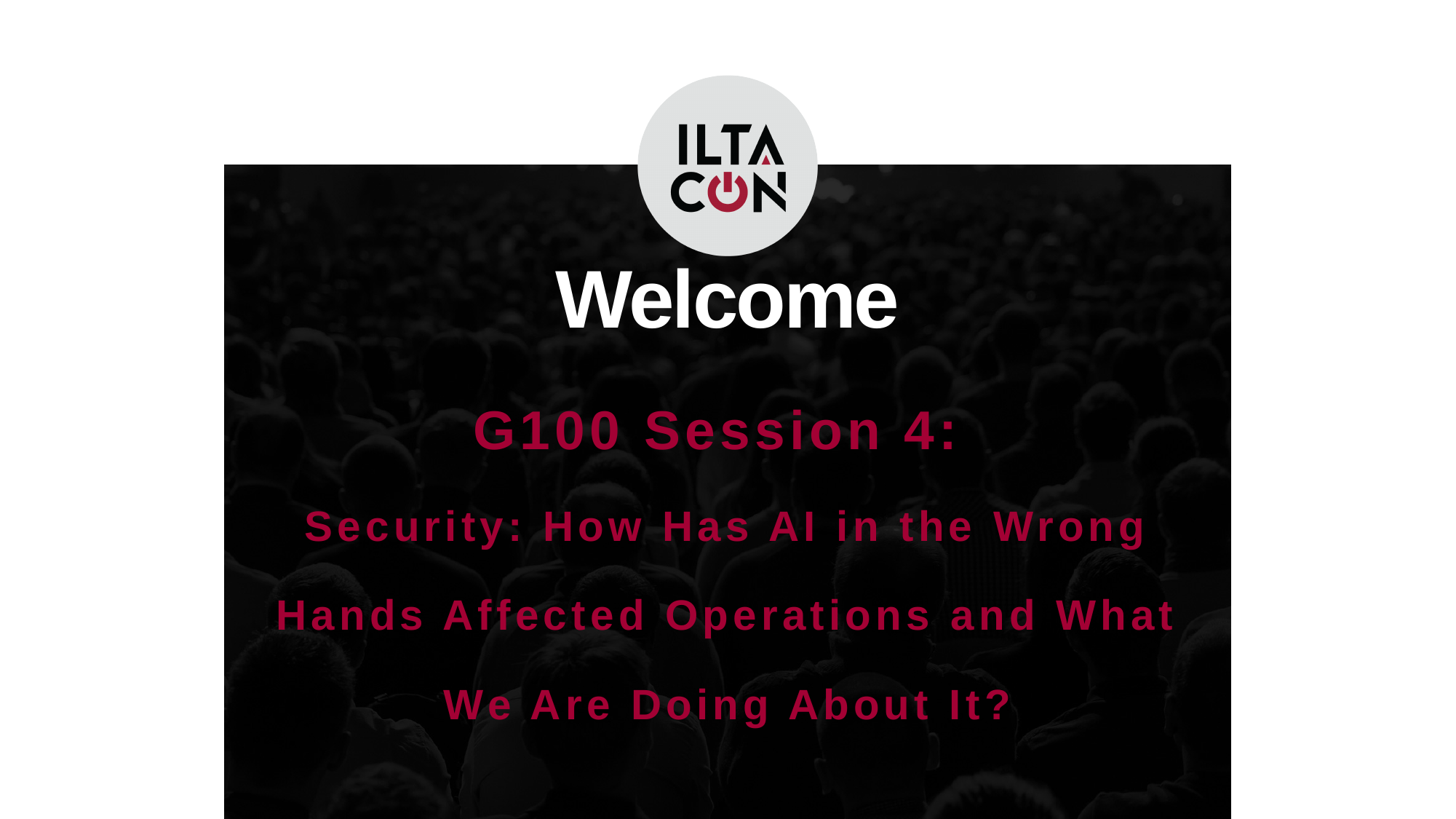

# Welcome
G100 Session 4:
Security: How Has AI in the Wrong Hands Affected Operations and What We Are Doing About It?